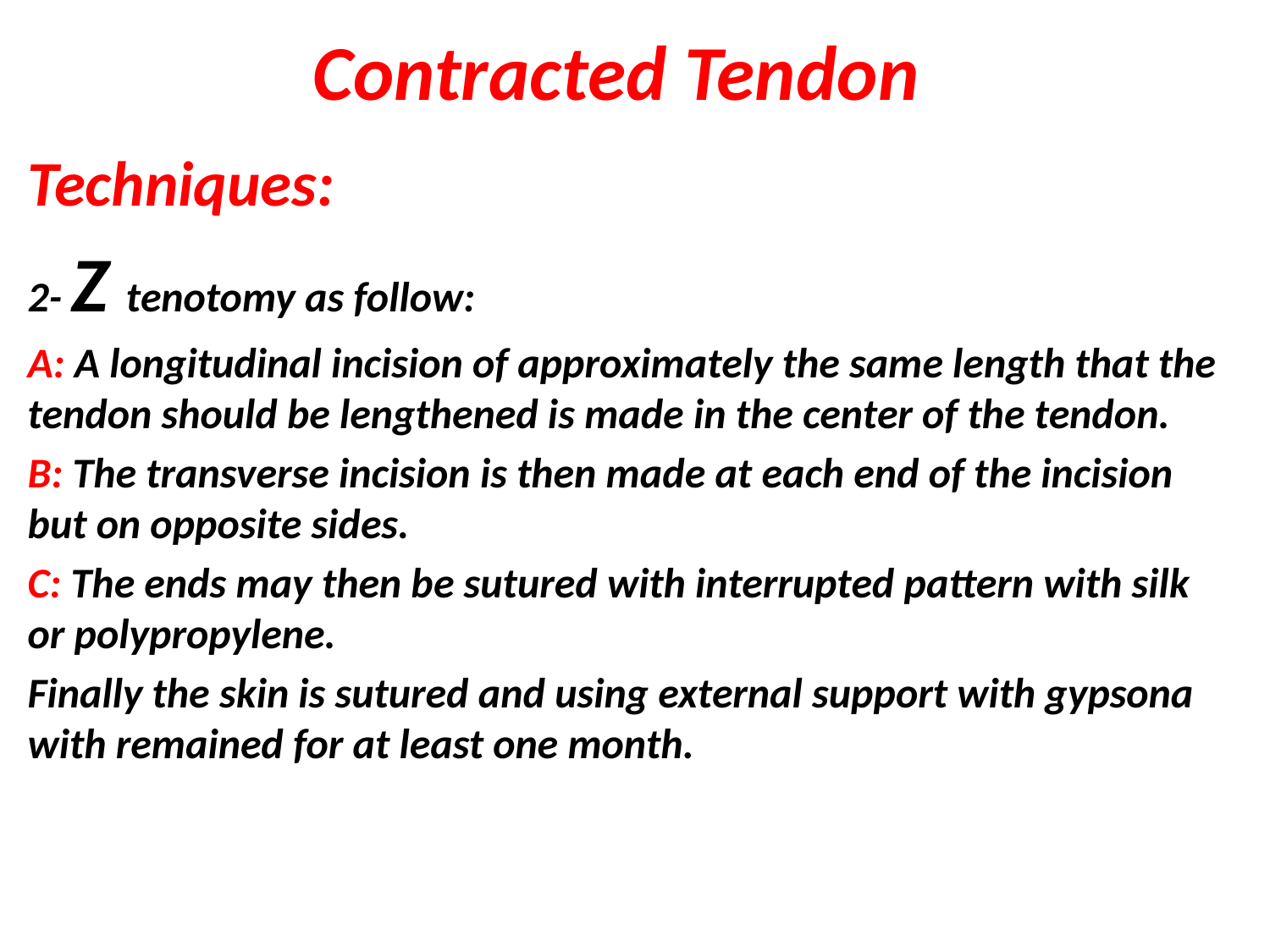

# Contracted Tendon
Techniques:
2- Z tenotomy as follow:
A: A longitudinal incision of approximately the same length that the tendon should be lengthened is made in the center of the tendon.
B: The transverse incision is then made at each end of the incision but on opposite sides.
C: The ends may then be sutured with interrupted pattern with silk or polypropylene.
Finally the skin is sutured and using external support with gypsona with remained for at least one month.